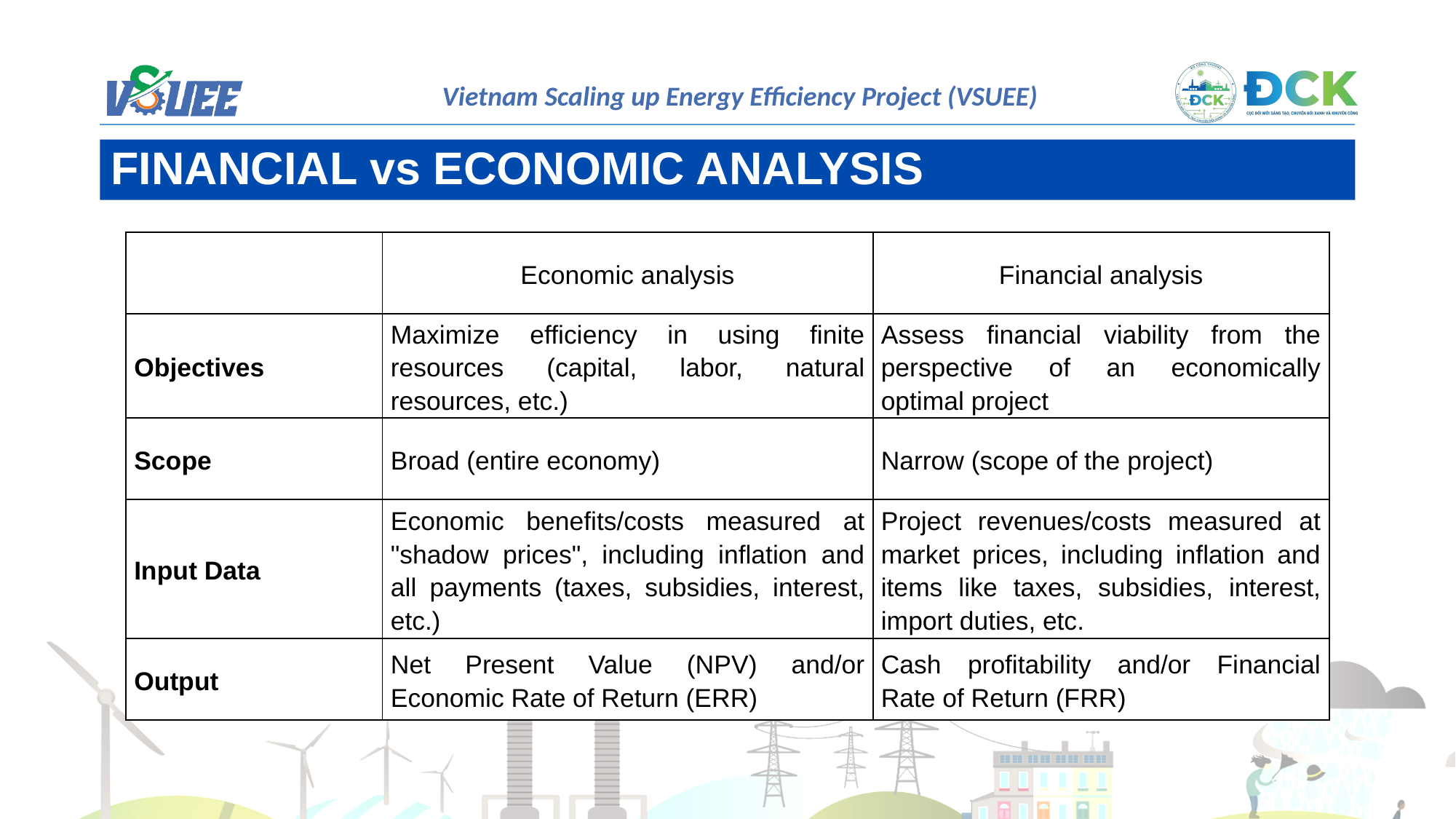

FINANCIAL vs ECONOMIC ANALYSIS
|  | Economic analysis | Financial analysis |
| --- | --- | --- |
| Objectives | Maximize efficiency in using finite resources (capital, labor, natural resources, etc.) | Assess financial viability from the perspective of an economically optimal project |
| Scope | Broad (entire economy) | Narrow (scope of the project) |
| Input Data | Economic benefits/costs measured at "shadow prices", including inflation and all payments (taxes, subsidies, interest, etc.) | Project revenues/costs measured at market prices, including inflation and items like taxes, subsidies, interest, import duties, etc. |
| Output | Net Present Value (NPV) and/or Economic Rate of Return (ERR) | Cash profitability and/or Financial Rate of Return (FRR) |